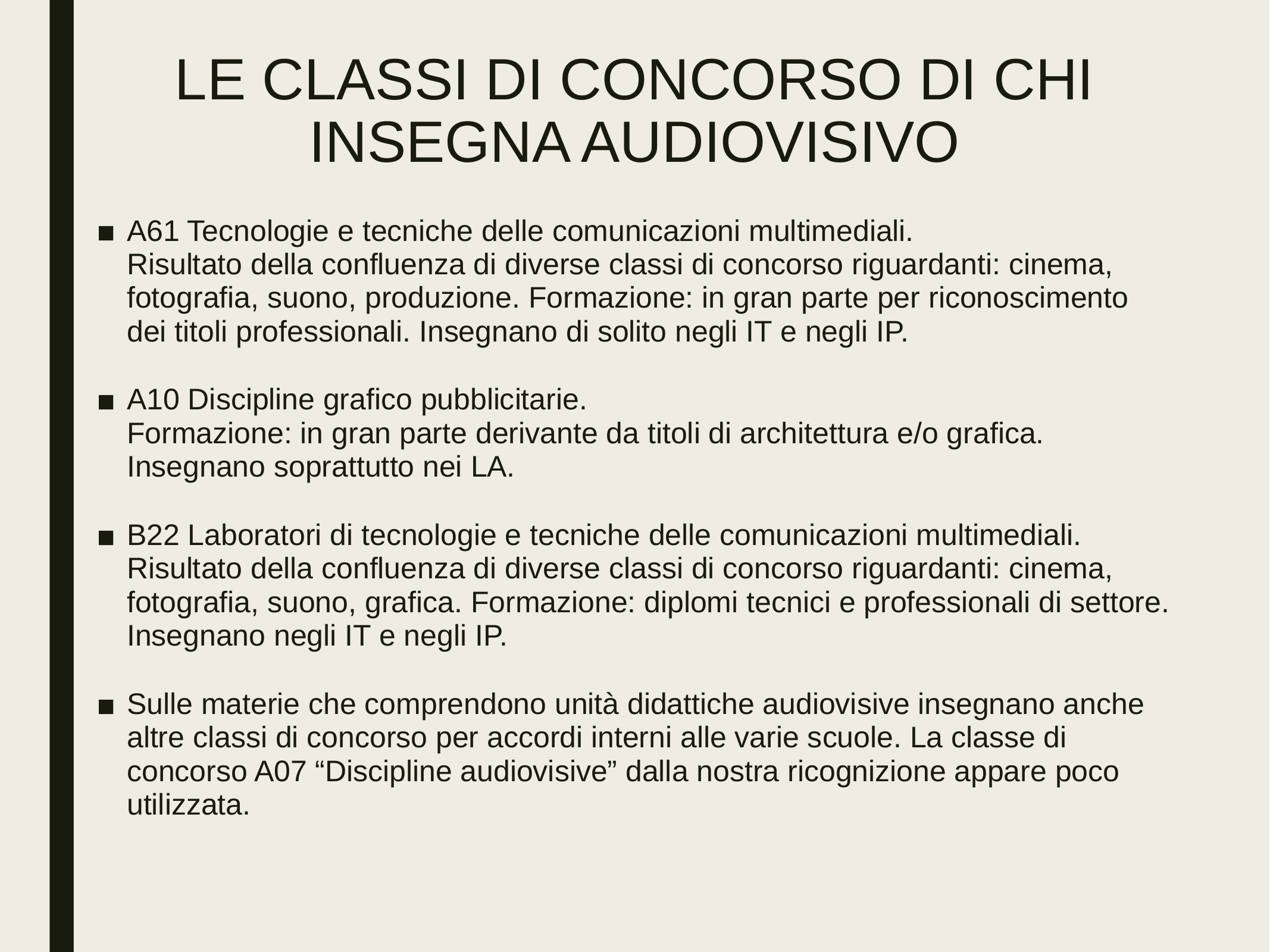

# LE CLASSI DI CONCORSO DI CHI INSEGNA AUDIOVISIVO
A61 Tecnologie e tecniche delle comunicazioni multimediali.
Risultato della confluenza di diverse classi di concorso riguardanti: cinema, fotografia, suono, produzione. Formazione: in gran parte per riconoscimento dei titoli professionali. Insegnano di solito negli IT e negli IP.
A10 Discipline grafico pubblicitarie.
Formazione: in gran parte derivante da titoli di architettura e/o grafica. Insegnano soprattutto nei LA.
B22 Laboratori di tecnologie e tecniche delle comunicazioni multimediali.
Risultato della confluenza di diverse classi di concorso riguardanti: cinema, fotografia, suono, grafica. Formazione: diplomi tecnici e professionali di settore. Insegnano negli IT e negli IP.
Sulle materie che comprendono unità didattiche audiovisive insegnano anche altre classi di concorso per accordi interni alle varie scuole. La classe di concorso A07 “Discipline audiovisive” dalla nostra ricognizione appare poco utilizzata.